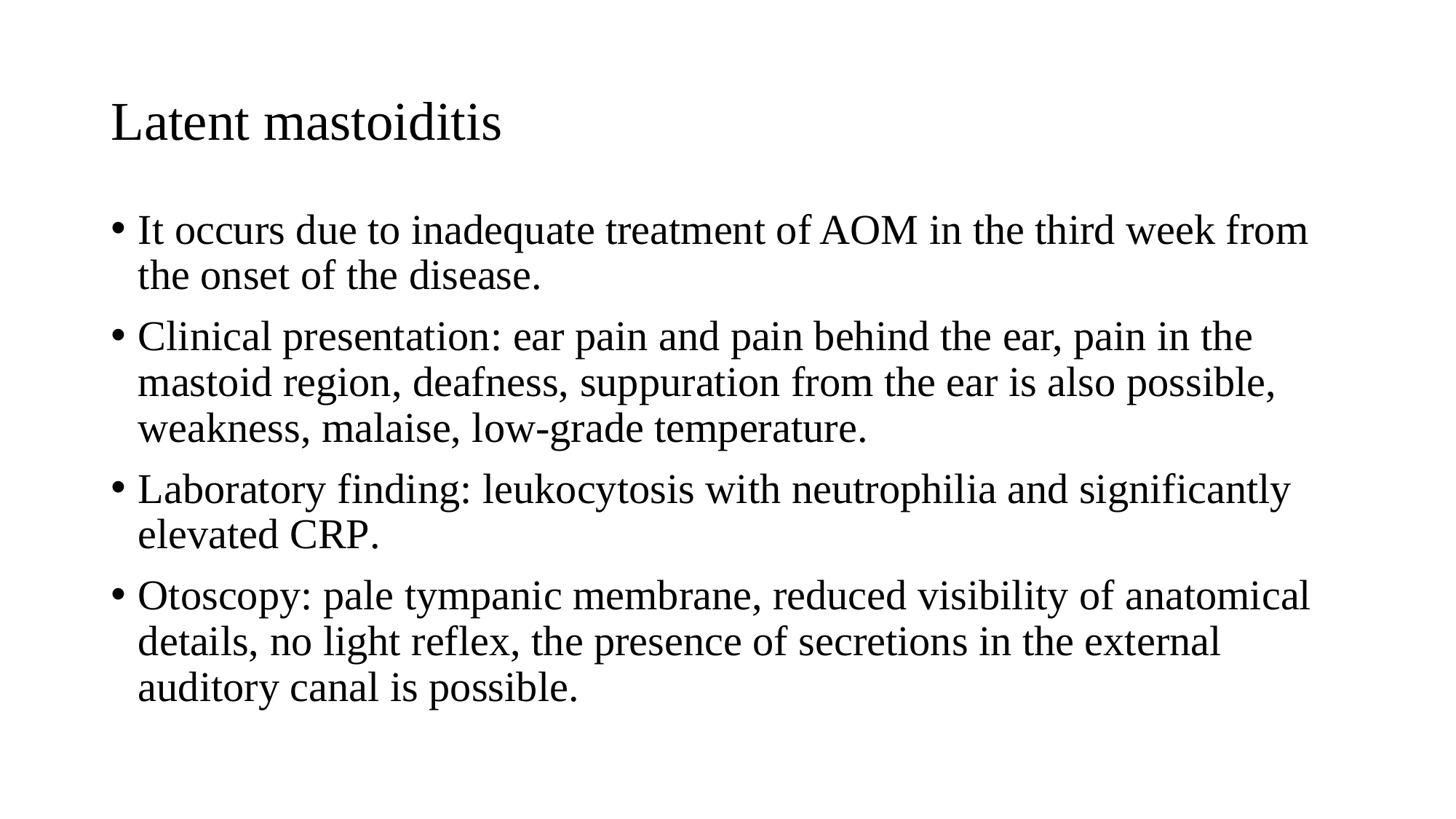

# Latent mastoiditis
It occurs due to inadequate treatment of AOM in the third week from the onset of the disease.
Clinical presentation: ear pain and pain behind the ear, pain in the mastoid region, deafness, suppuration from the ear is also possible, weakness, malaise, low-grade temperature.
Laboratory finding: leukocytosis with neutrophilia and significantly elevated CRP.
Otoscopy: pale tympanic membrane, reduced visibility of anatomical details, no light reflex, the presence of secretions in the external auditory canal is possible.